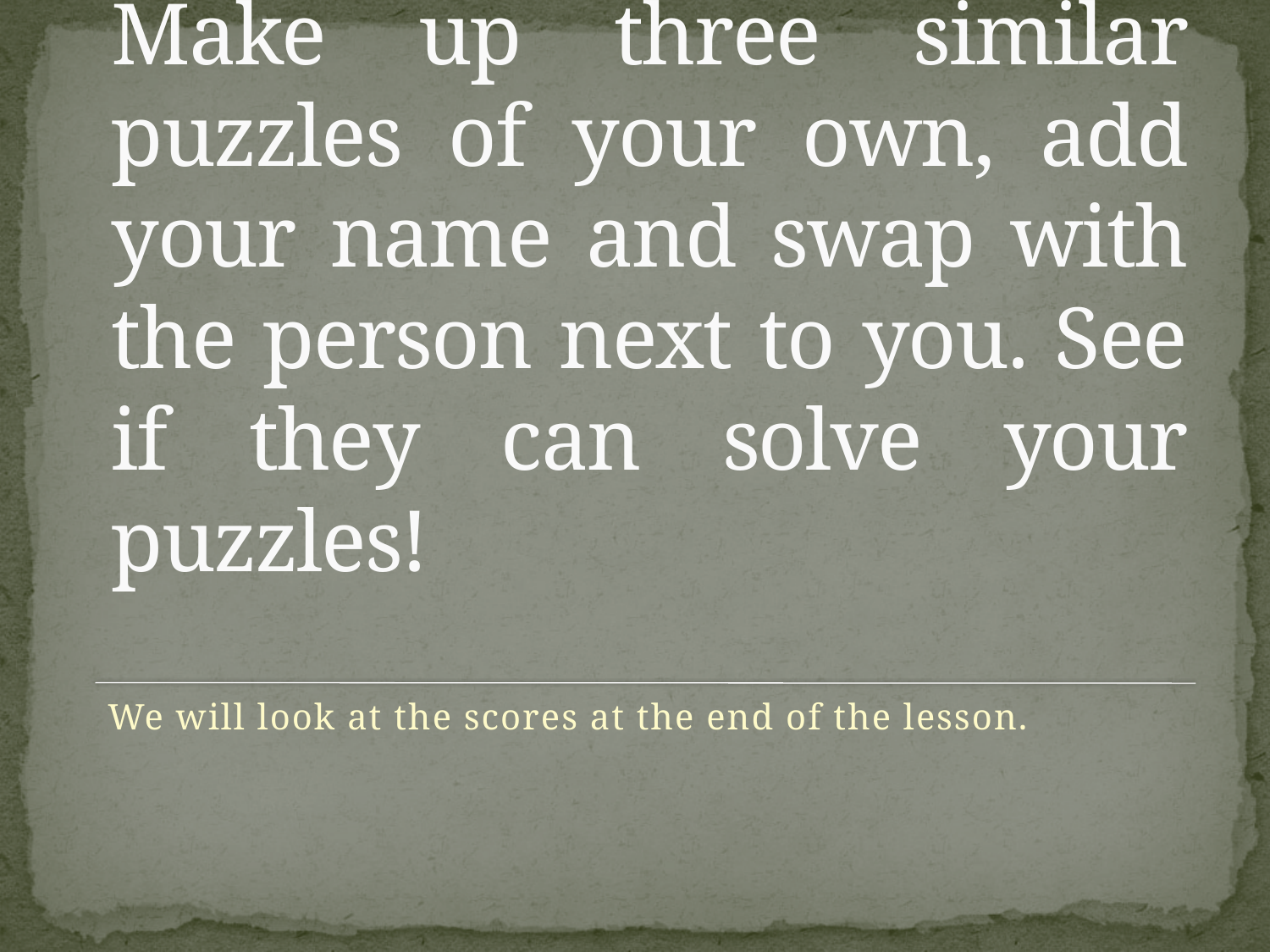

# Make up three similar puzzles of your own, add your name and swap with the person next to you. See if they can solve your puzzles!
We will look at the scores at the end of the lesson.